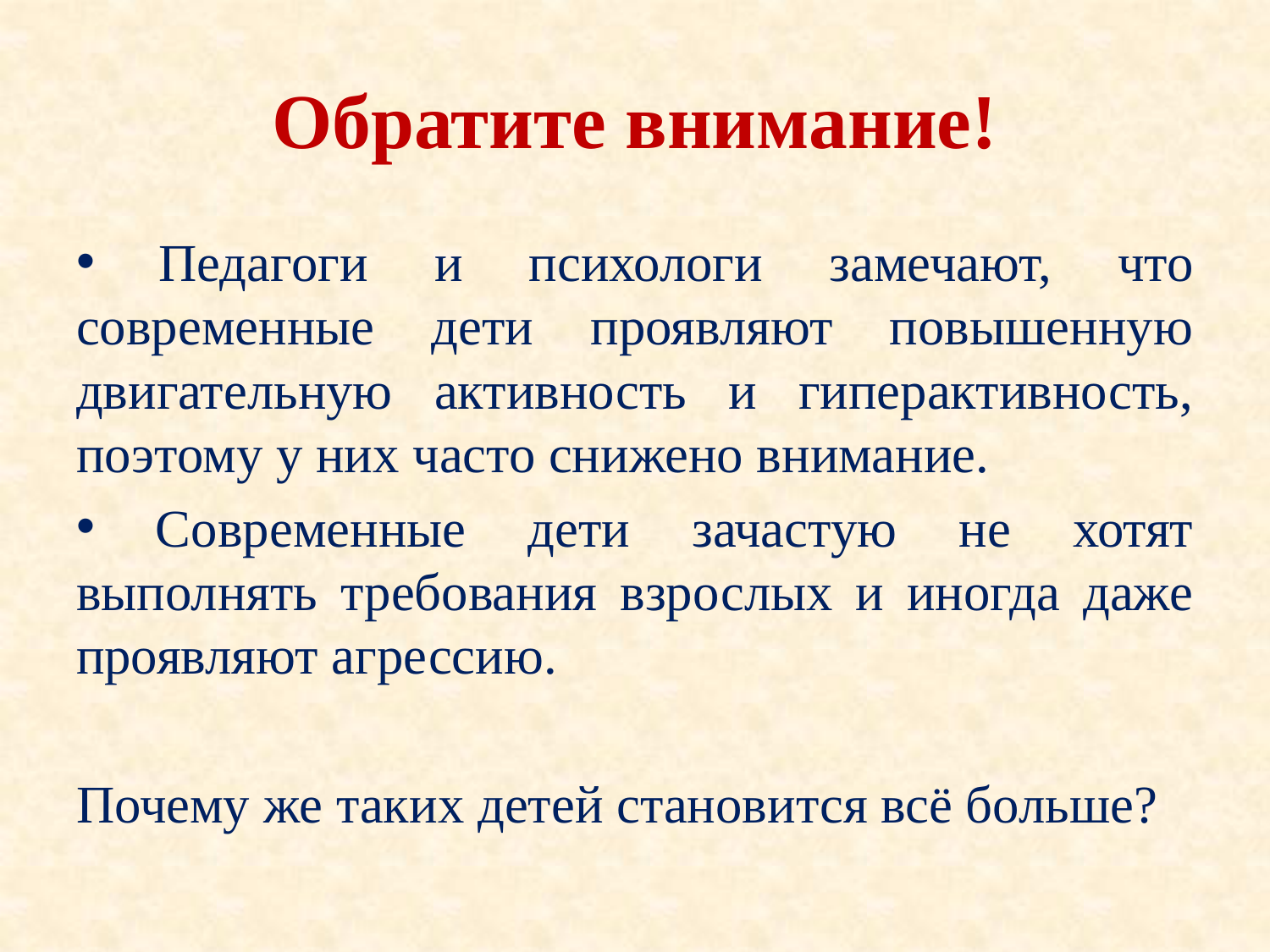

# Обратите внимание!
 Педагоги и психологи замечают, что современные дети проявляют повышенную двигательную активность и гиперактивность, поэтому у них часто снижено внимание.
 Современные дети зачастую не хотят выполнять требования взрослых и иногда даже проявляют агрессию.

Почему же таких детей становится всё больше?